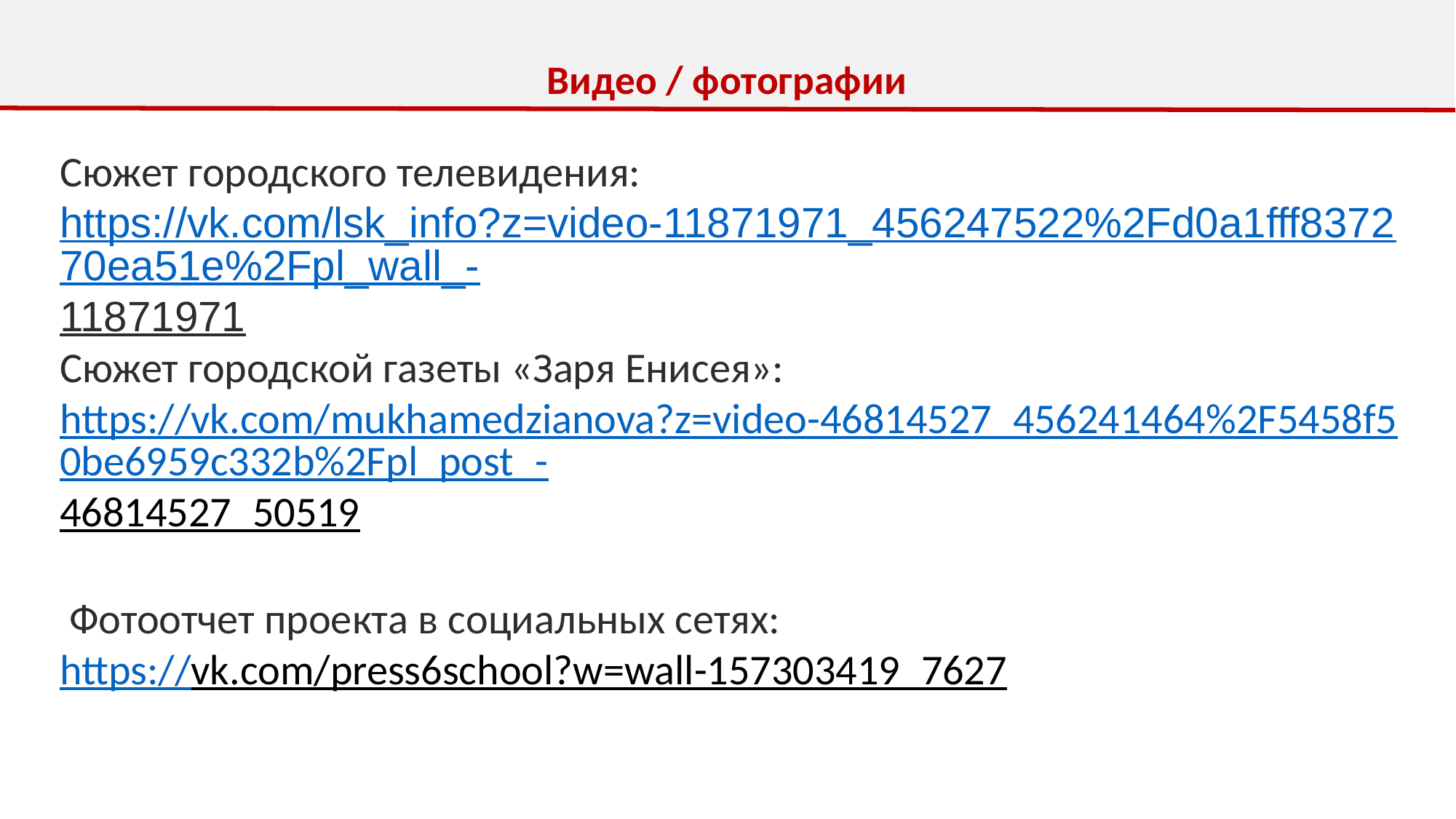

Видео / фотографии
Сюжет городского телевидения:
https://vk.com/lsk_info?z=video-11871971_456247522%2Fd0a1fff837270ea51e%2Fpl_wall_-11871971
Сюжет городской газеты «Заря Енисея»:
https://vk.com/mukhamedzianova?z=video-46814527_456241464%2F5458f50be6959c332b%2Fpl_post_-46814527_50519
 Фотоотчет проекта в социальных сетях:
https://vk.com/press6school?w=wall-157303419_7627